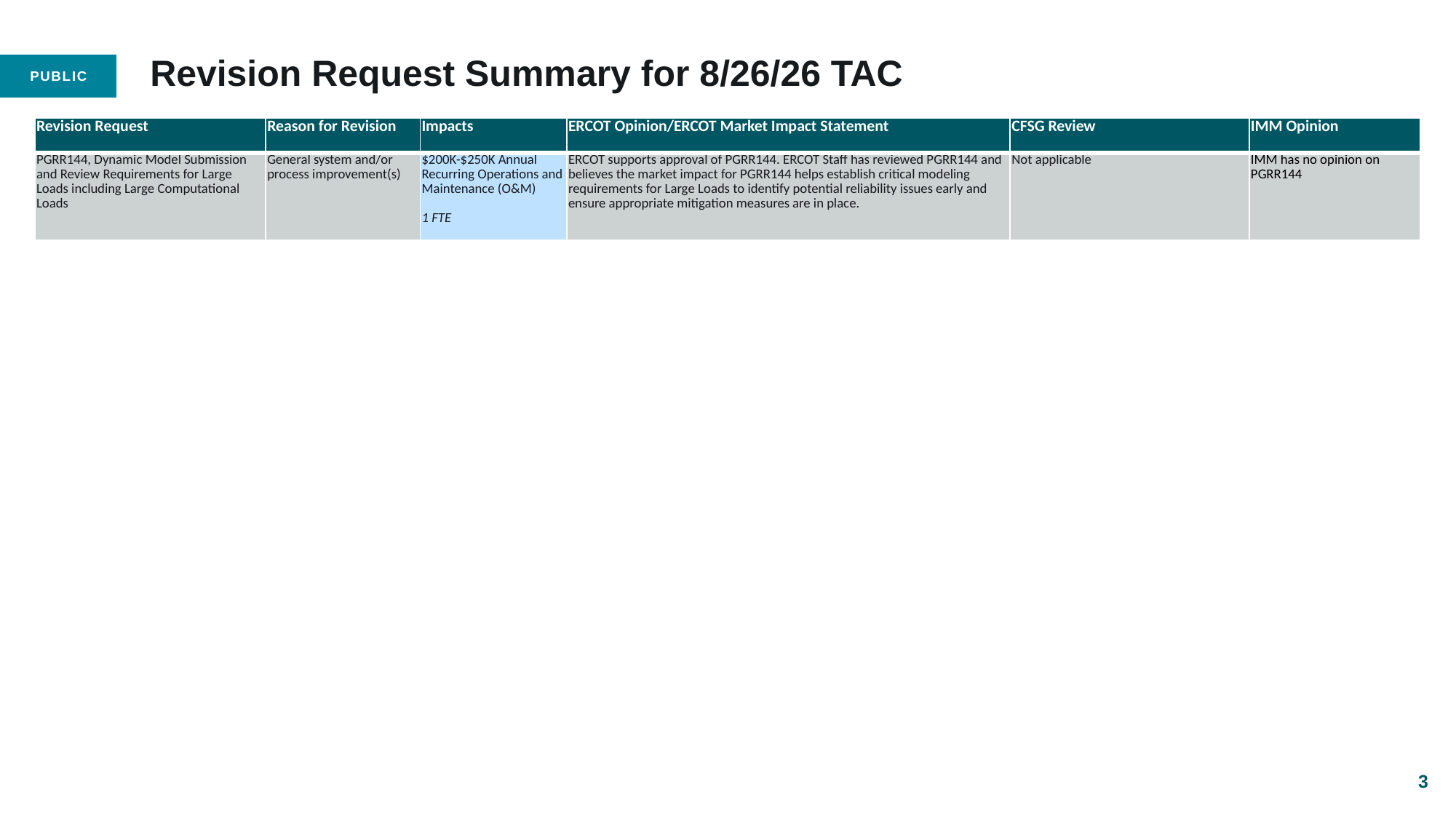

# Revision Request Summary for 8/26/26 TAC
| Revision Request | Reason for Revision | Impacts | ERCOT Opinion/ERCOT Market Impact Statement | CFSG Review | IMM Opinion |
| --- | --- | --- | --- | --- | --- |
| PGRR144, Dynamic Model Submission and Review Requirements for Large Loads including Large Computational Loads | General system and/or process improvement(s) | $200K-$250K Annual Recurring Operations and Maintenance (O&M) 1 FTE | ERCOT supports approval of PGRR144. ERCOT Staff has reviewed PGRR144 and believes the market impact for PGRR144 helps establish critical modeling requirements for Large Loads to identify potential reliability issues early and ensure appropriate mitigation measures are in place. | Not applicable | IMM has no opinion on PGRR144 |
3